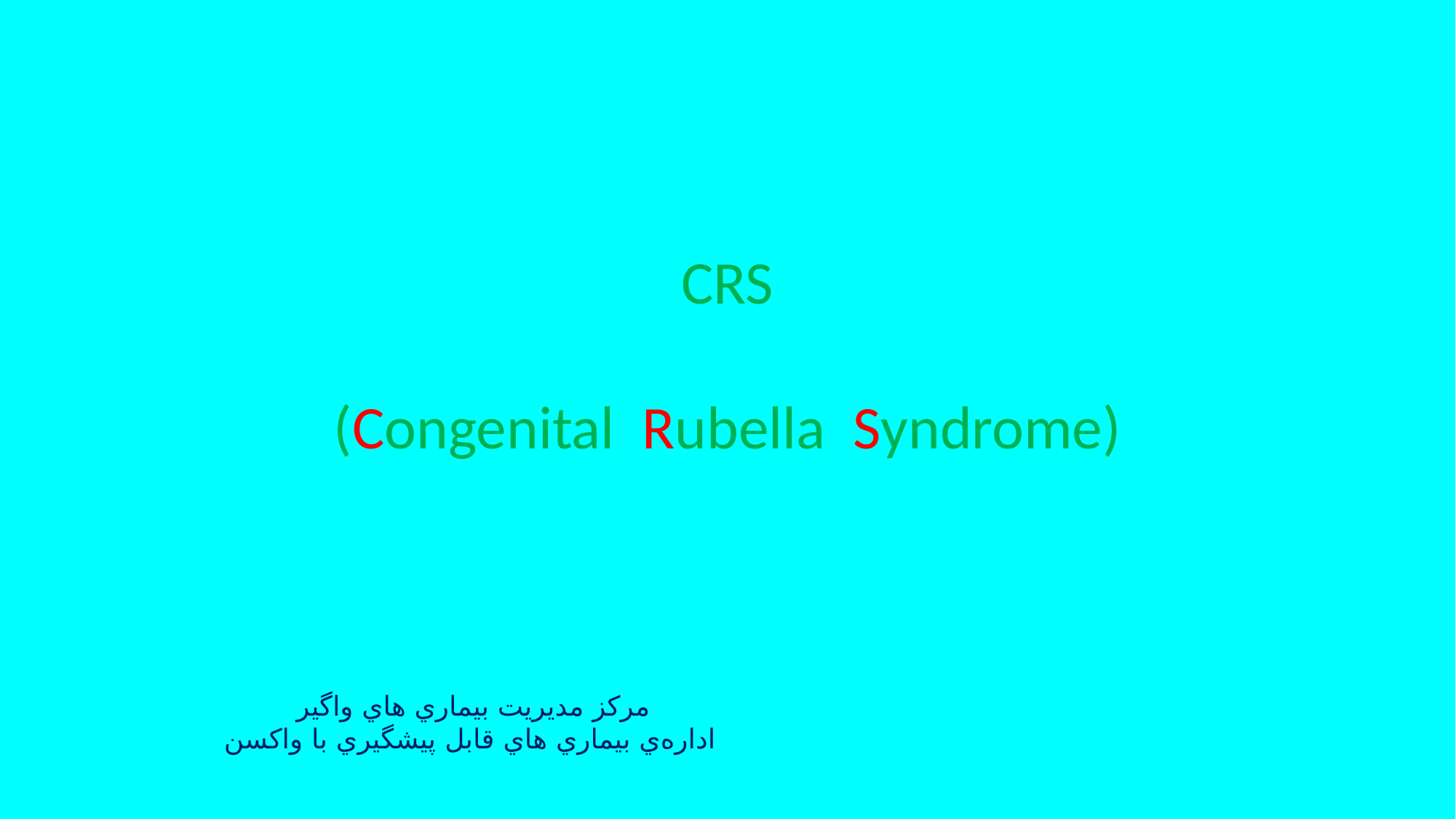

CRS

(Congenital  Rubella  Syndrome)

 مركز مديريت بيماري هاي واگير
اداره‌ي بيماري هاي قابل پيشگيري با واكسن